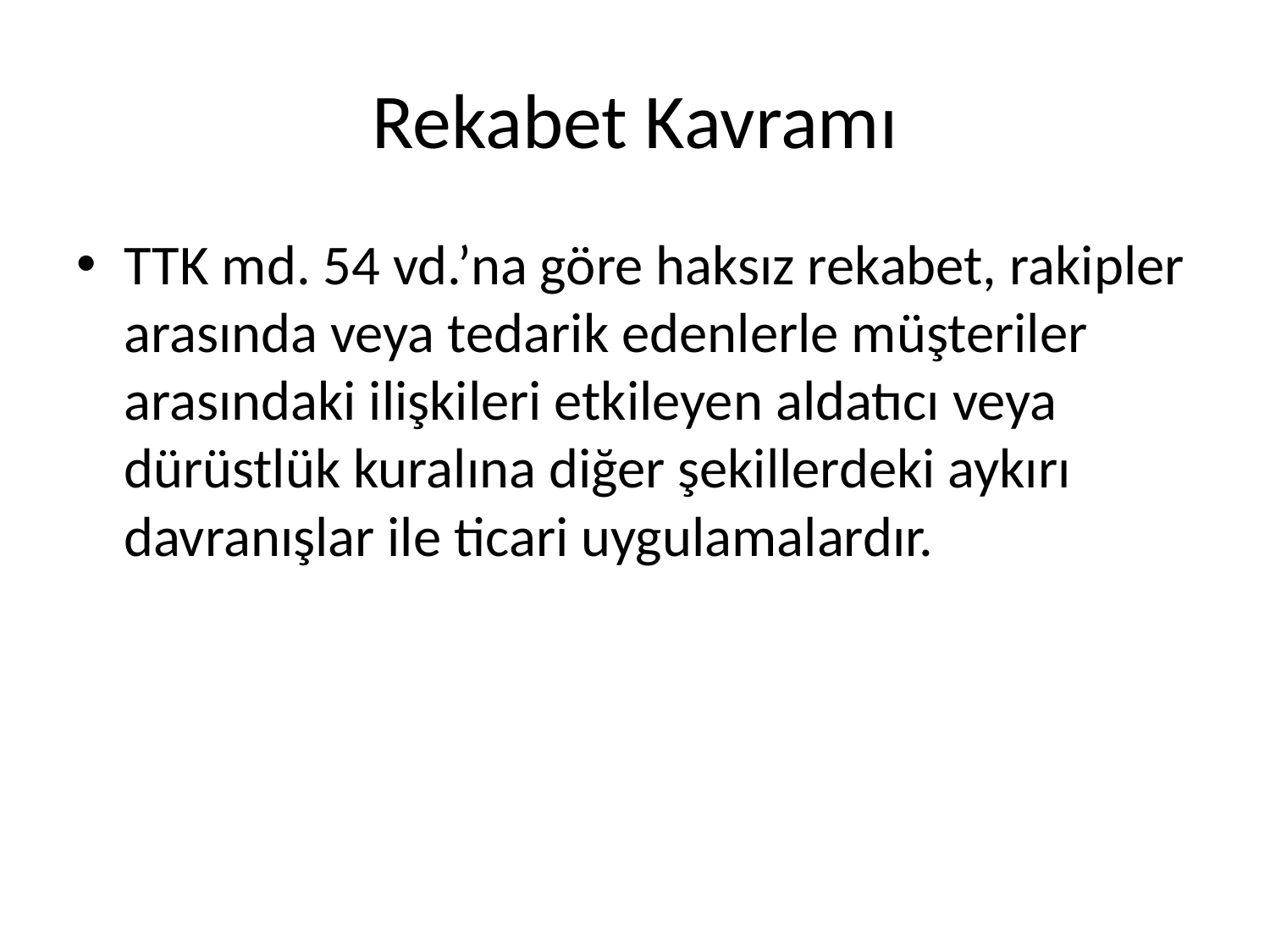

# Rekabet Kavramı
TTK md. 54 vd.’na göre haksız rekabet, rakipler arasında veya tedarik edenlerle müşteriler arasındaki ilişkileri etkileyen aldatıcı veya dürüstlük kuralına diğer şekillerdeki aykırı davranışlar ile ticari uygulamalardır.